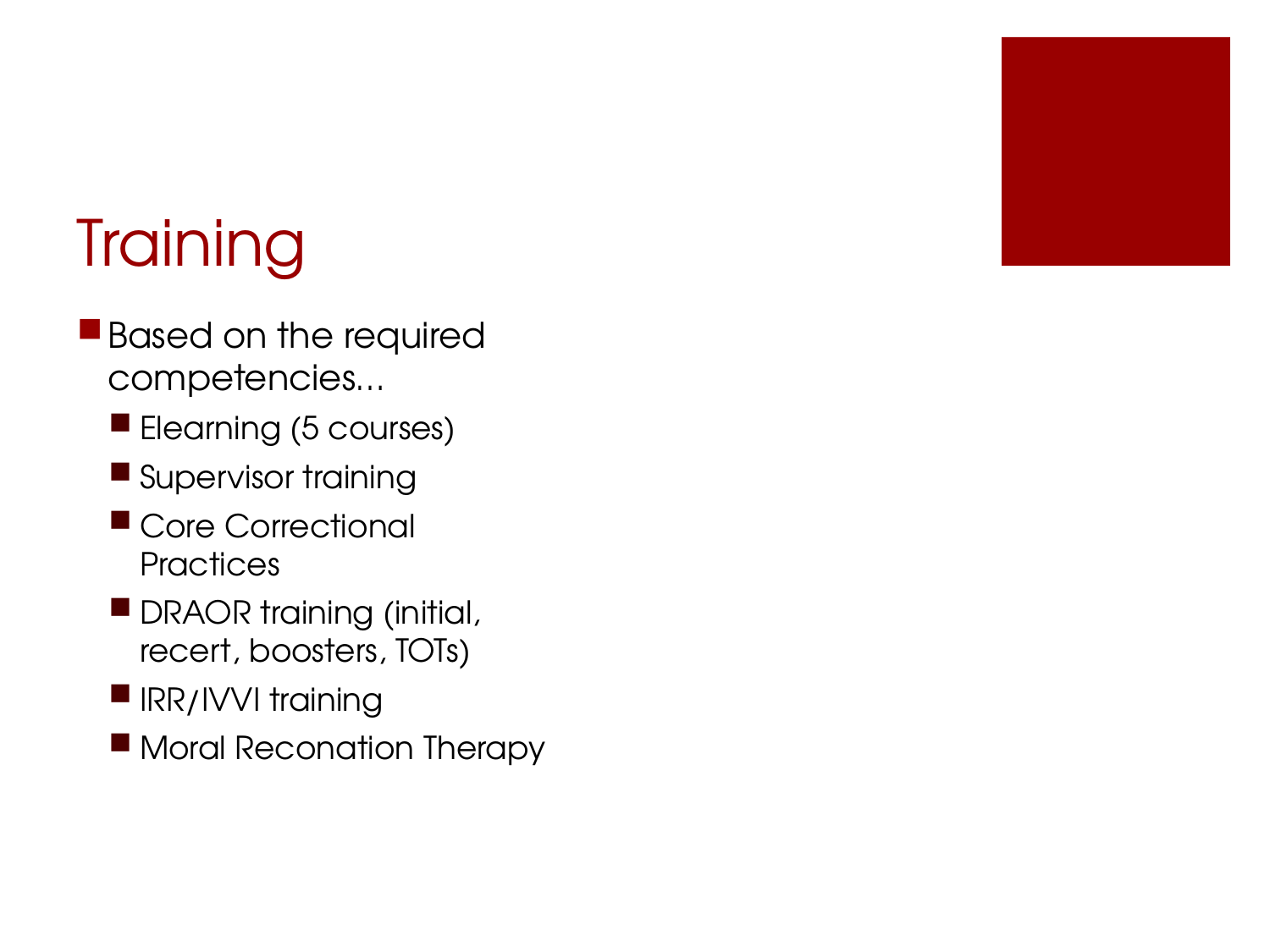

# Training
Based on the required competencies…
Elearning (5 courses)
Supervisor training
Core Correctional Practices
DRAOR training (initial, recert, boosters, TOTs)
IRR/IVVI training
Moral Reconation Therapy